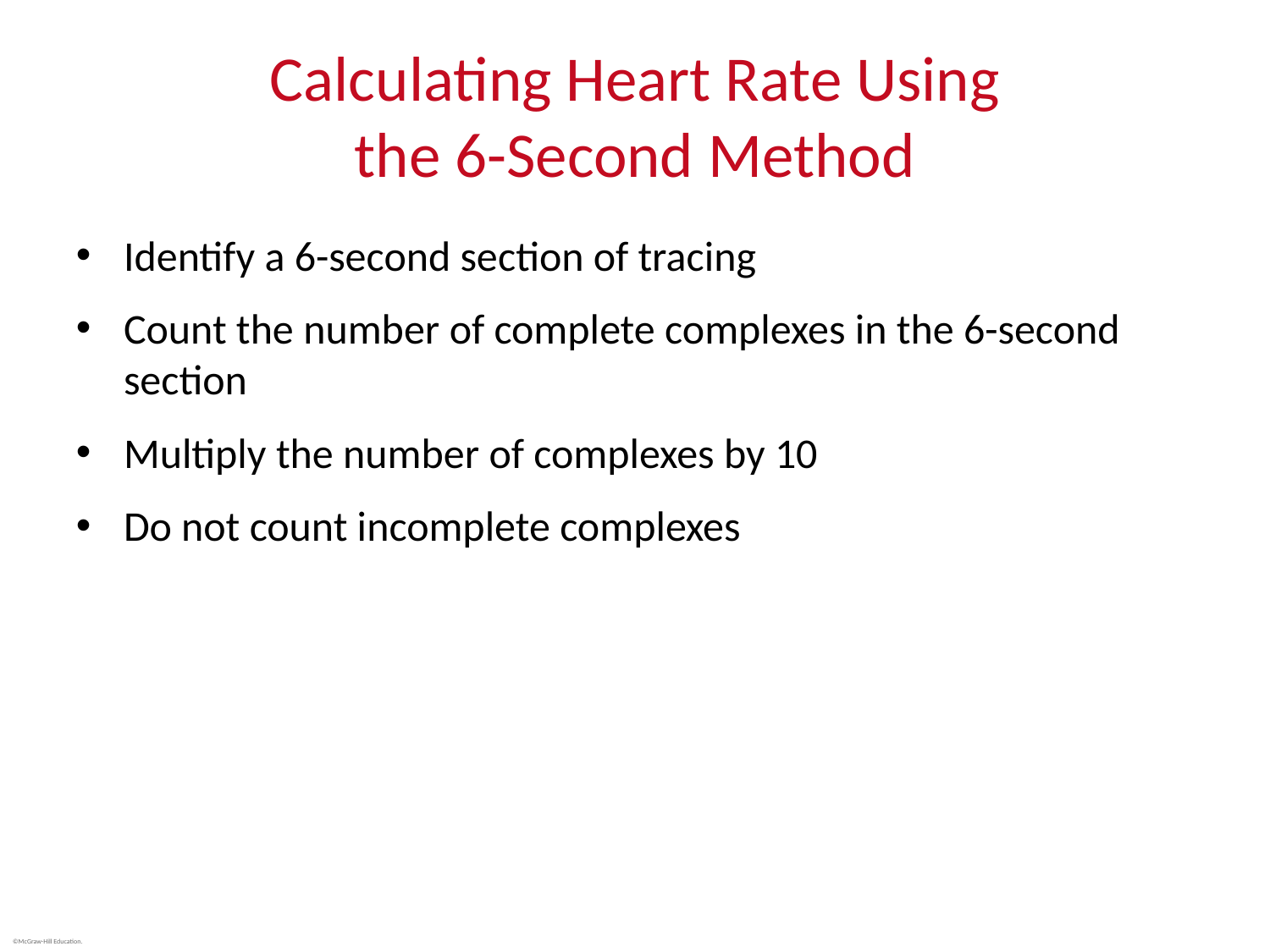

# Calculating Heart Rate Using the 6-Second Method
Identify a 6-second section of tracing
Count the number of complete complexes in the 6-second section
Multiply the number of complexes by 10
Do not count incomplete complexes